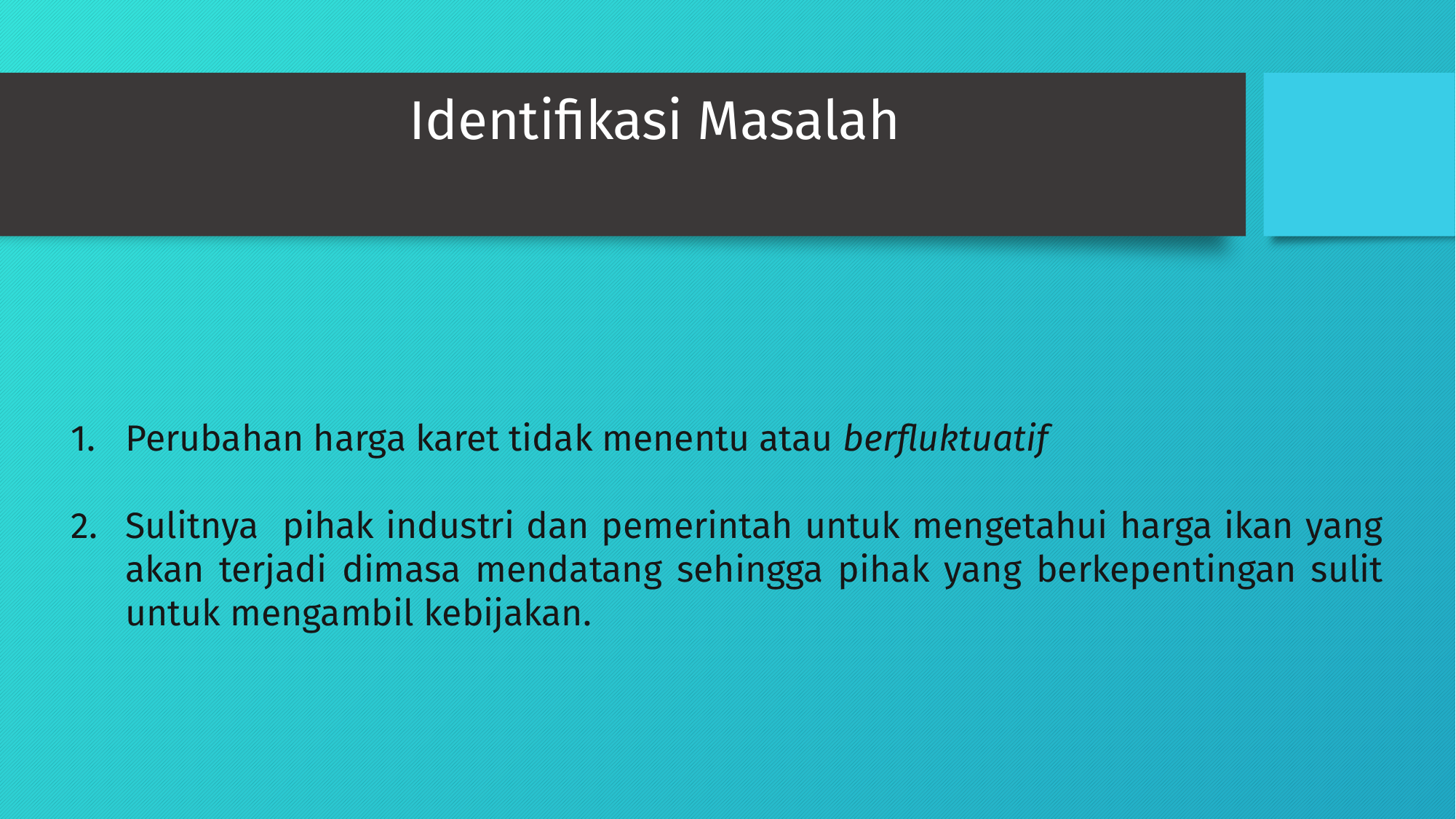

# Identifikasi Masalah
Perubahan harga karet tidak menentu atau berfluktuatif

Sulitnya  pihak industri dan pemerintah untuk mengetahui harga ikan yang akan terjadi dimasa mendatang sehingga pihak yang berkepentingan sulit untuk mengambil kebijakan.